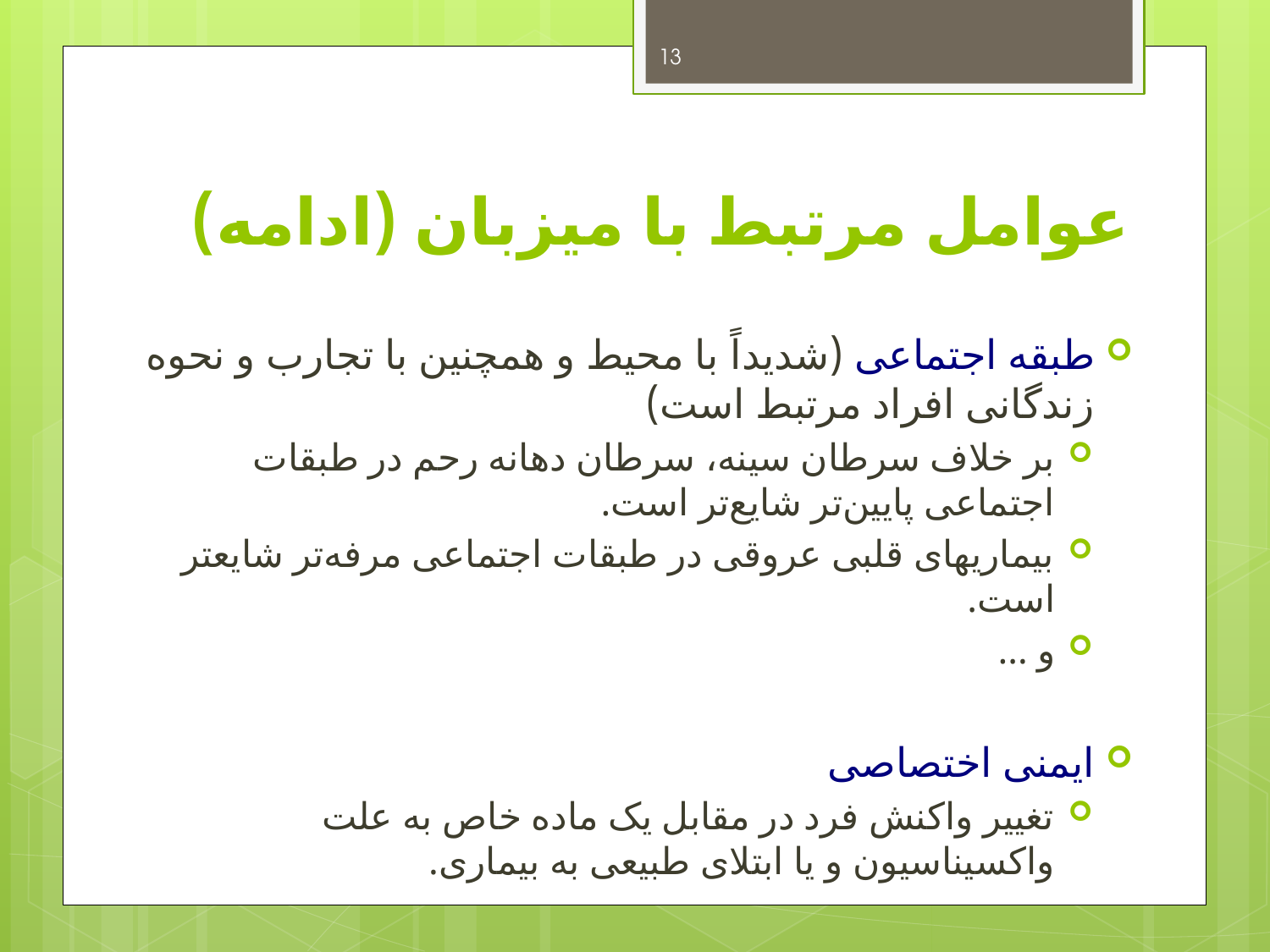

13
# عوامل مرتبط با میزبان (ادامه)
طبقه اجتماعی (شدیداً با محیط و همچنین با تجارب و نحوه زندگانی افراد مرتبط است)
بر خلاف سرطان سینه، سرطان دهانه رحم در طبقات اجتماعی پایین‌تر شایع‌تر است.
بیماریهای قلبی عروقی در طبقات اجتماعی مرفه‌تر شایعتر است.
و ...

ایمنی اختصاصی
تغییر واکنش فرد در مقابل یک ماده خاص به علت واکسیناسیون و یا ابتلای طبیعی به بیماری.